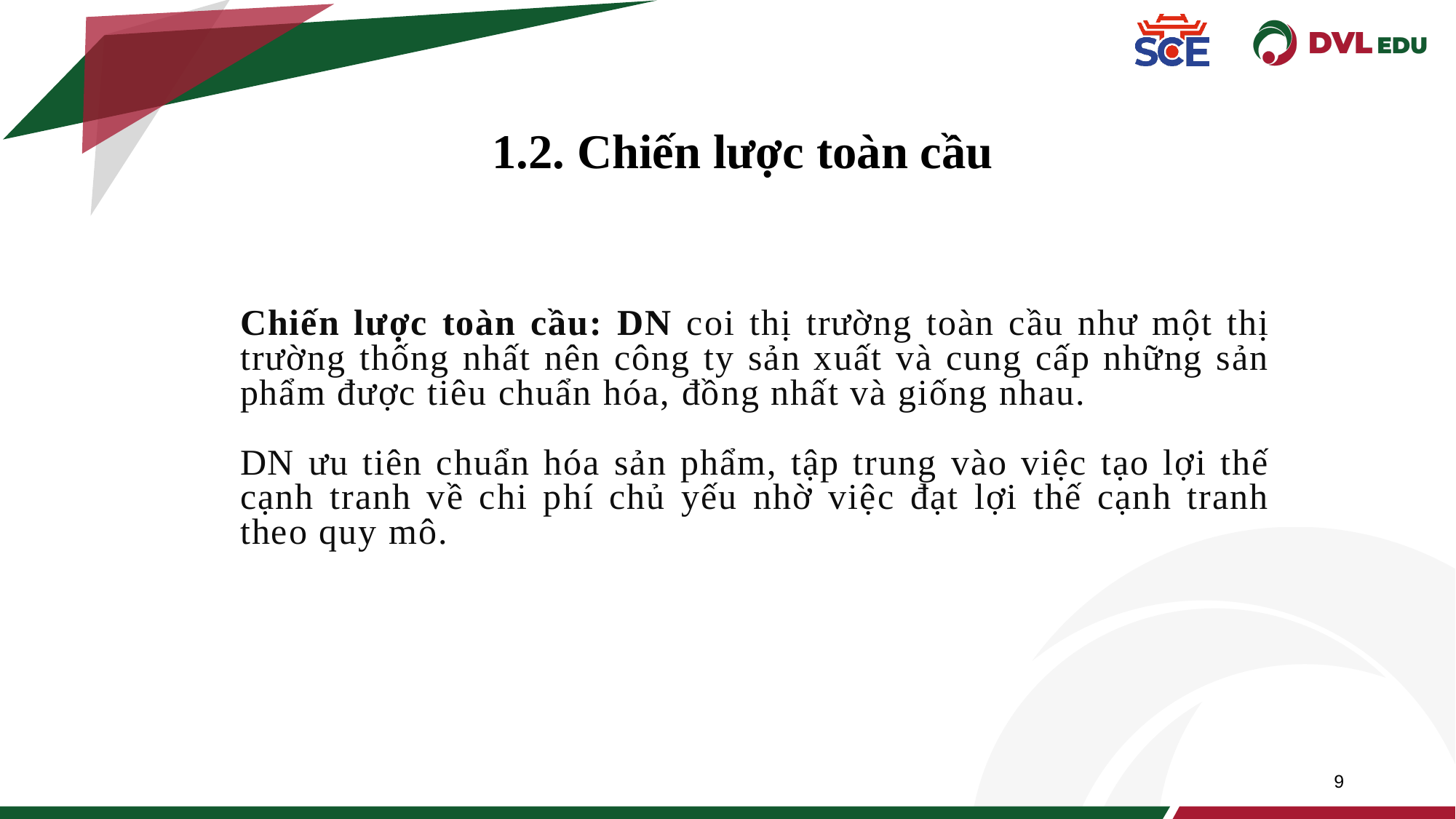

1.2. Chiến lược toàn cầu
Chiến lược toàn cầu: DN coi thị trường toàn cầu như một thị trường thống nhất nên công ty sản xuất và cung cấp những sản phẩm được tiêu chuẩn hóa, đồng nhất và giống nhau.

DN ưu tiên chuẩn hóa sản phẩm, tập trung vào việc tạo lợi thế cạnh tranh về chi phí chủ yếu nhờ việc đạt lợi thế cạnh tranh theo quy mô.
9